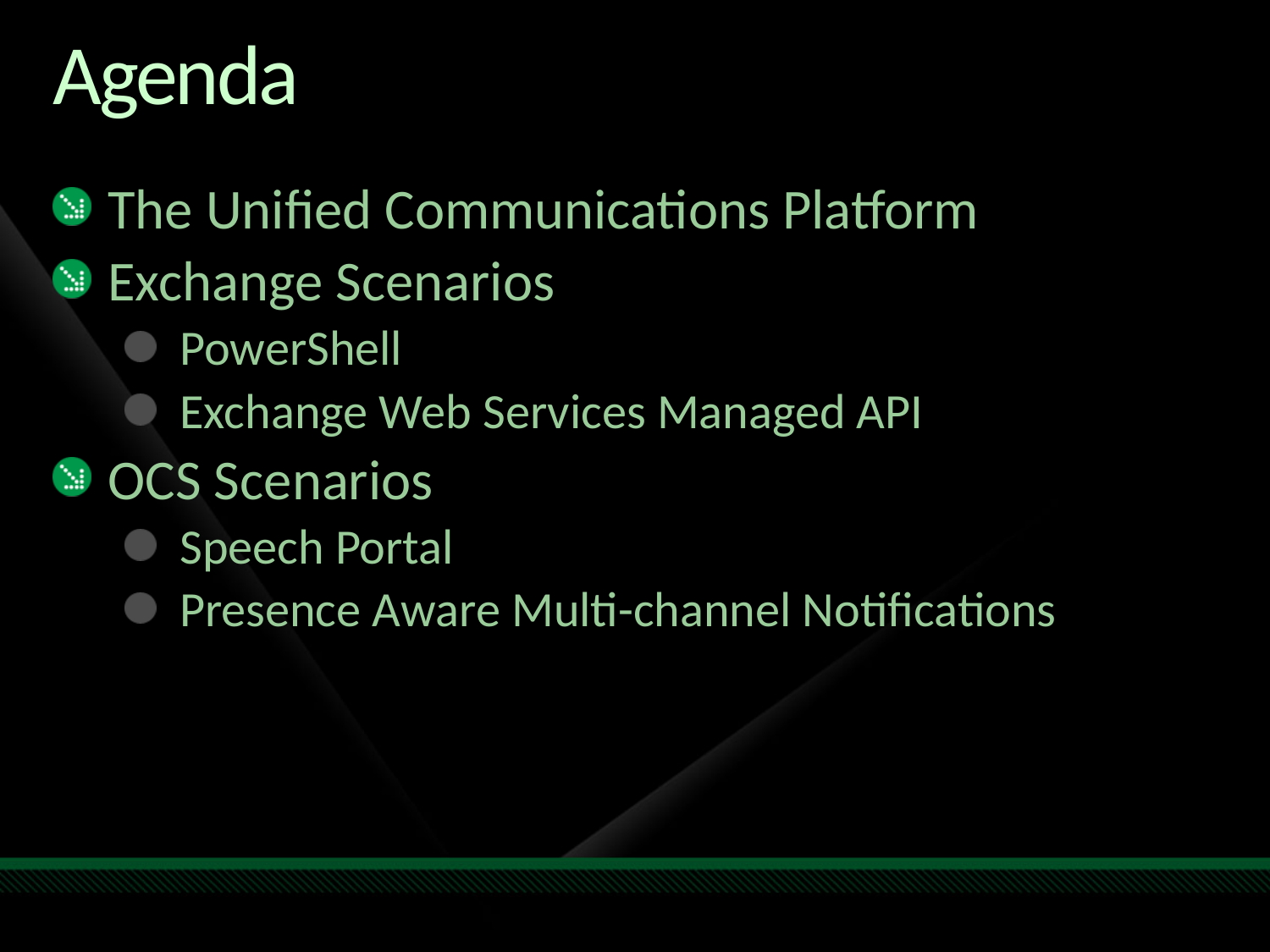

# Agenda
The Unified Communications Platform
Exchange Scenarios
PowerShell
Exchange Web Services Managed API
OCS Scenarios
Speech Portal
Presence Aware Multi-channel Notifications